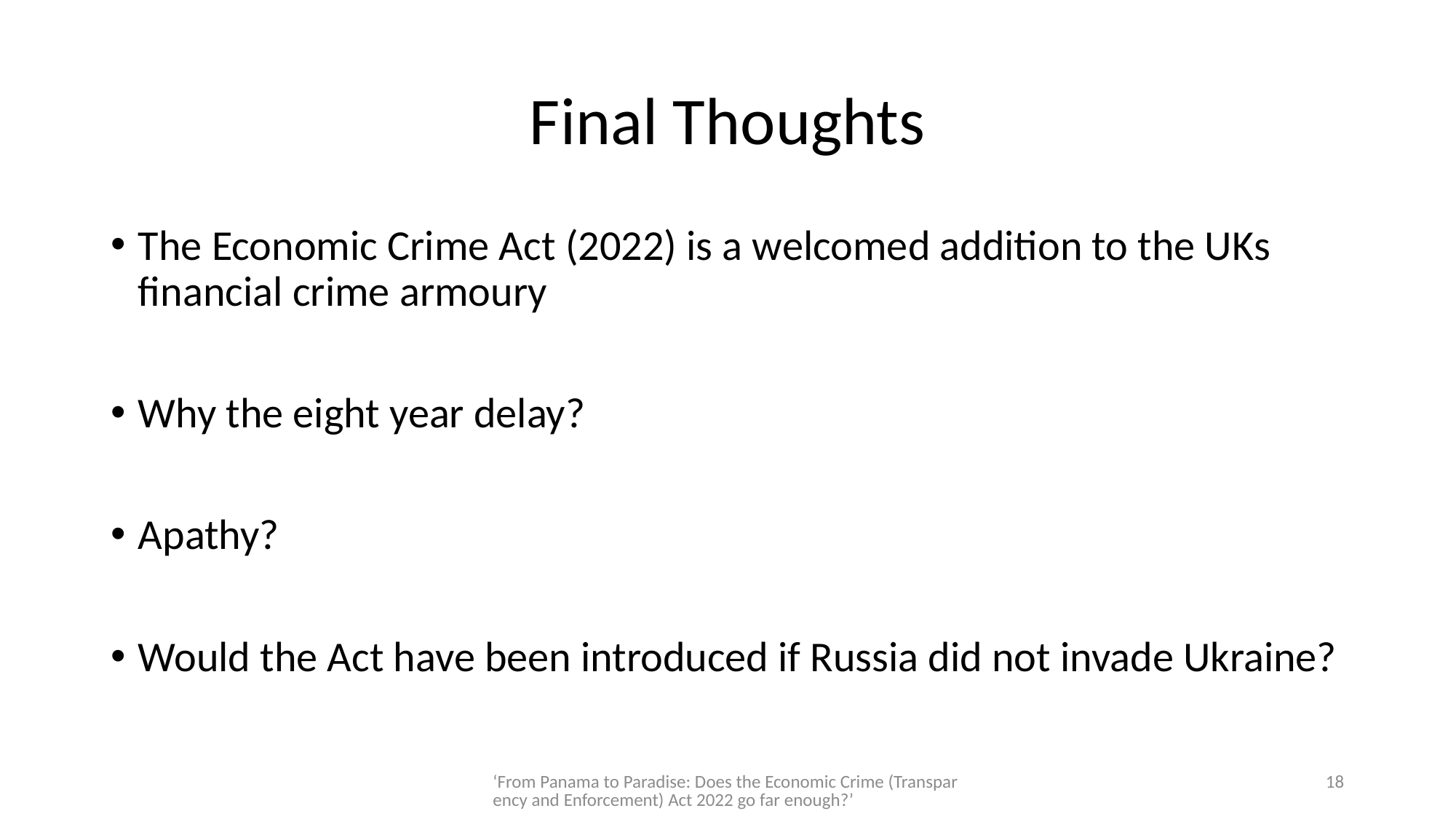

# Final Thoughts
The Economic Crime Act (2022) is a welcomed addition to the UKs financial crime armoury

Why the eight year delay?

Apathy?

Would the Act have been introduced if Russia did not invade Ukraine?
‘From Panama to Paradise: Does the Economic Crime (Transparency and Enforcement) Act 2022 go far enough?’
18